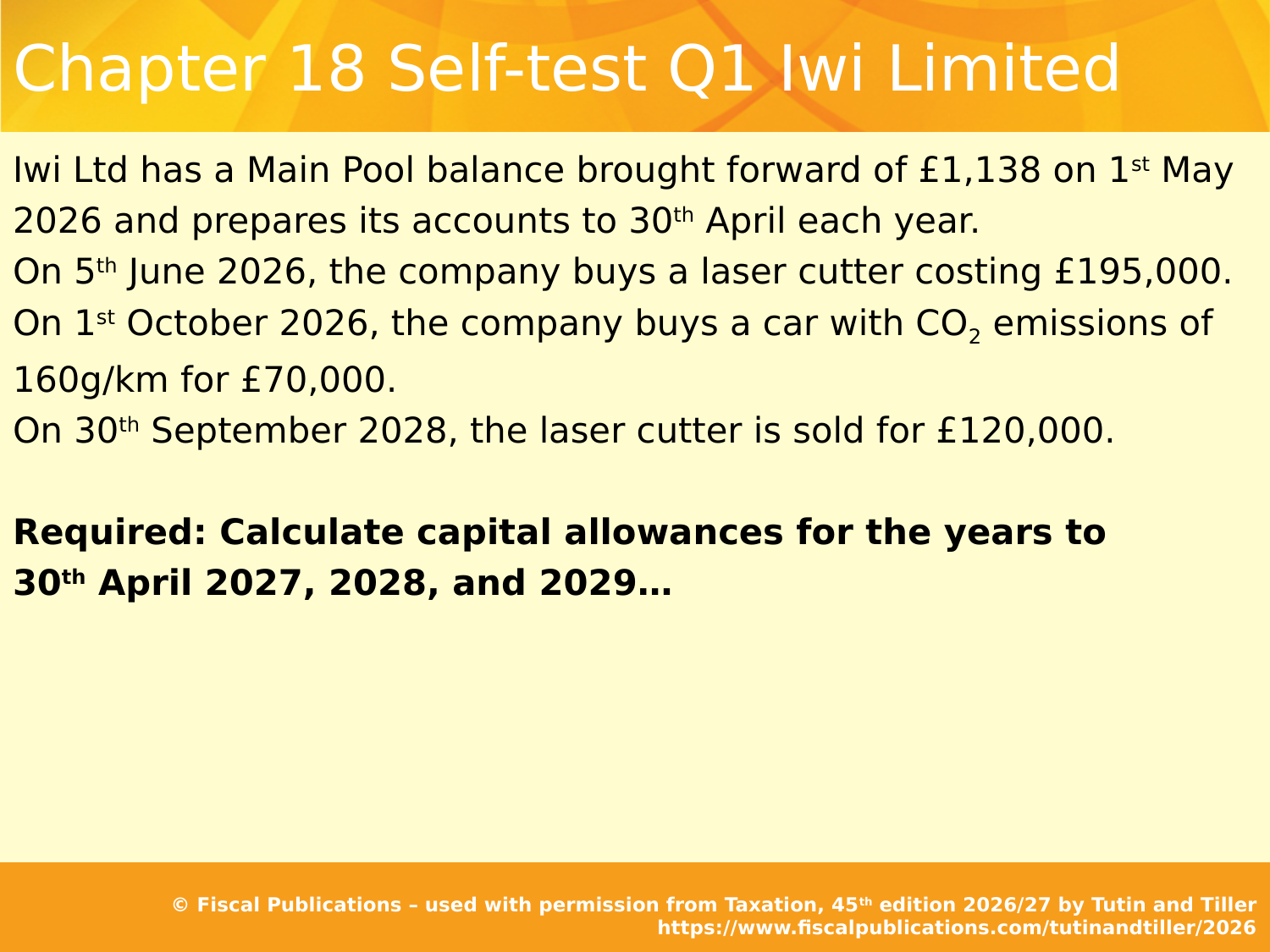

# Chapter 18 Self-test Q1 Iwi Limited
Iwi Ltd has a Main Pool balance brought forward of £1,138 on 1st May 2026 and prepares its accounts to 30th April each year.
On 5th June 2026, the company buys a laser cutter costing £195,000.
On 1st October 2026, the company buys a car with CO2 emissions of 160g/km for £70,000.
On 30th September 2028, the laser cutter is sold for £120,000.

Required: Calculate capital allowances for the years to
30th April 2027, 2028, and 2029…